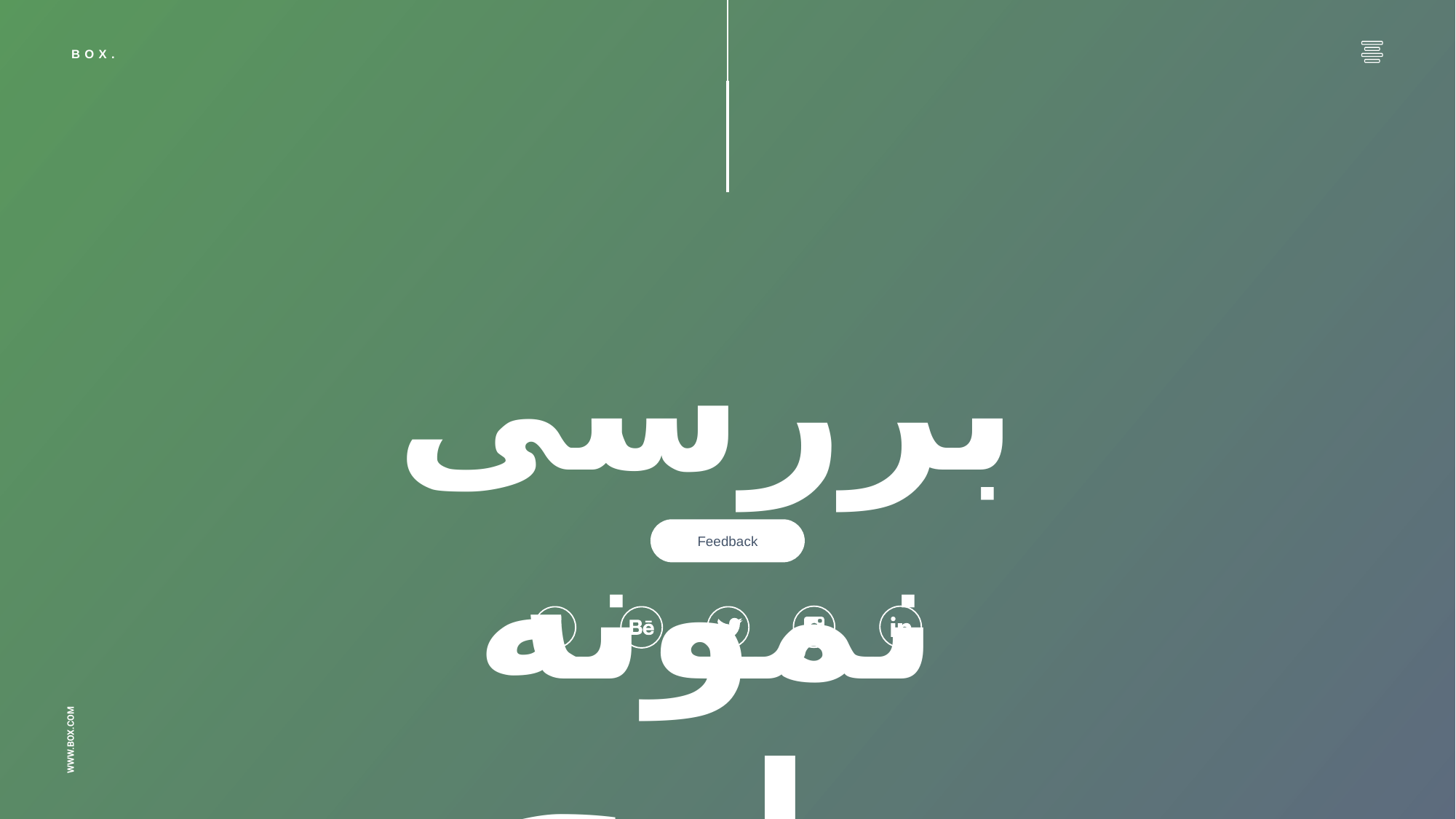

BOX.

بررسی نمونه طرح ارئه شده
Feedback

WWW.BOX.COM